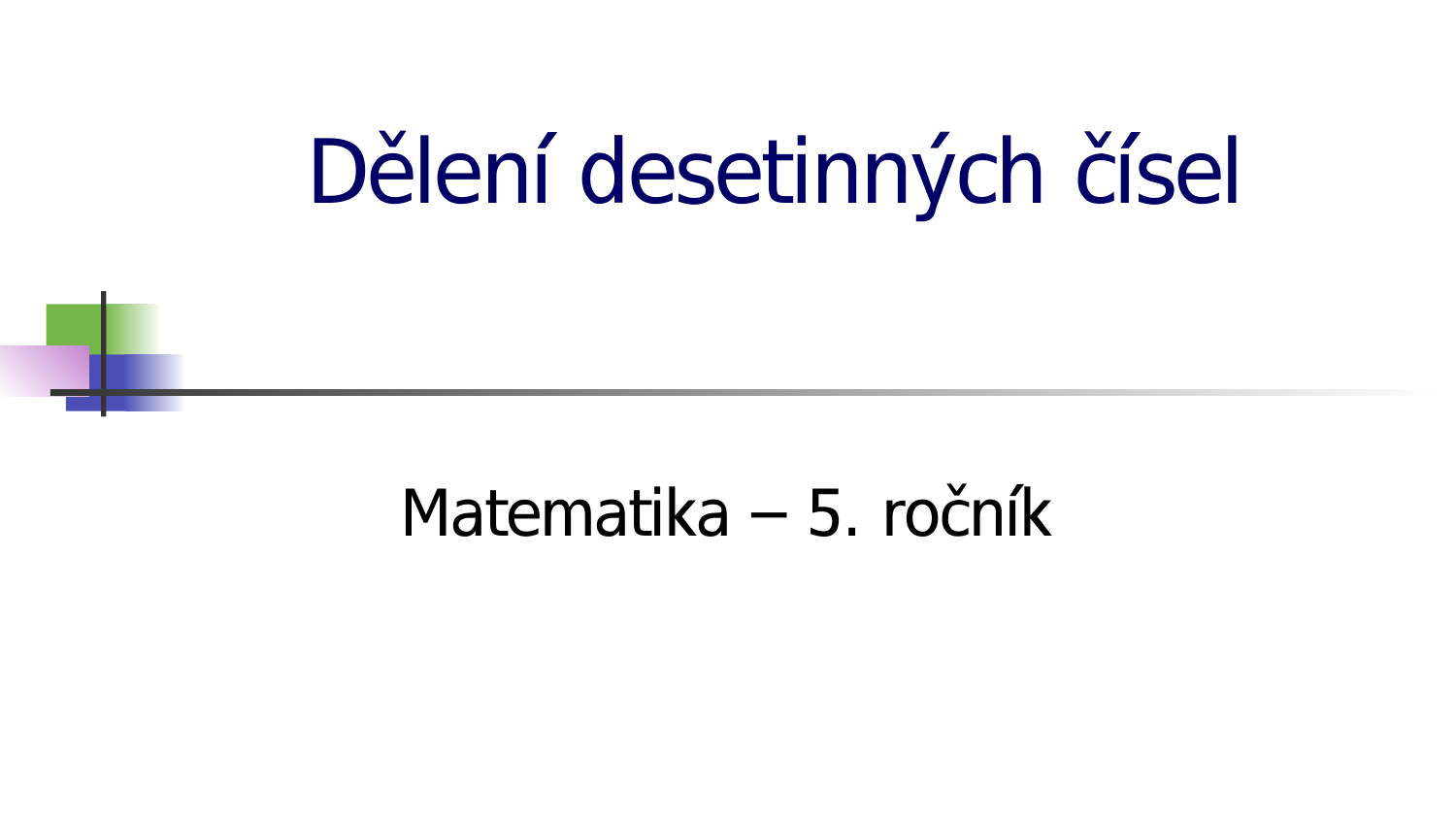

# Dělení desetinných čísel
Matematika – 5. ročník